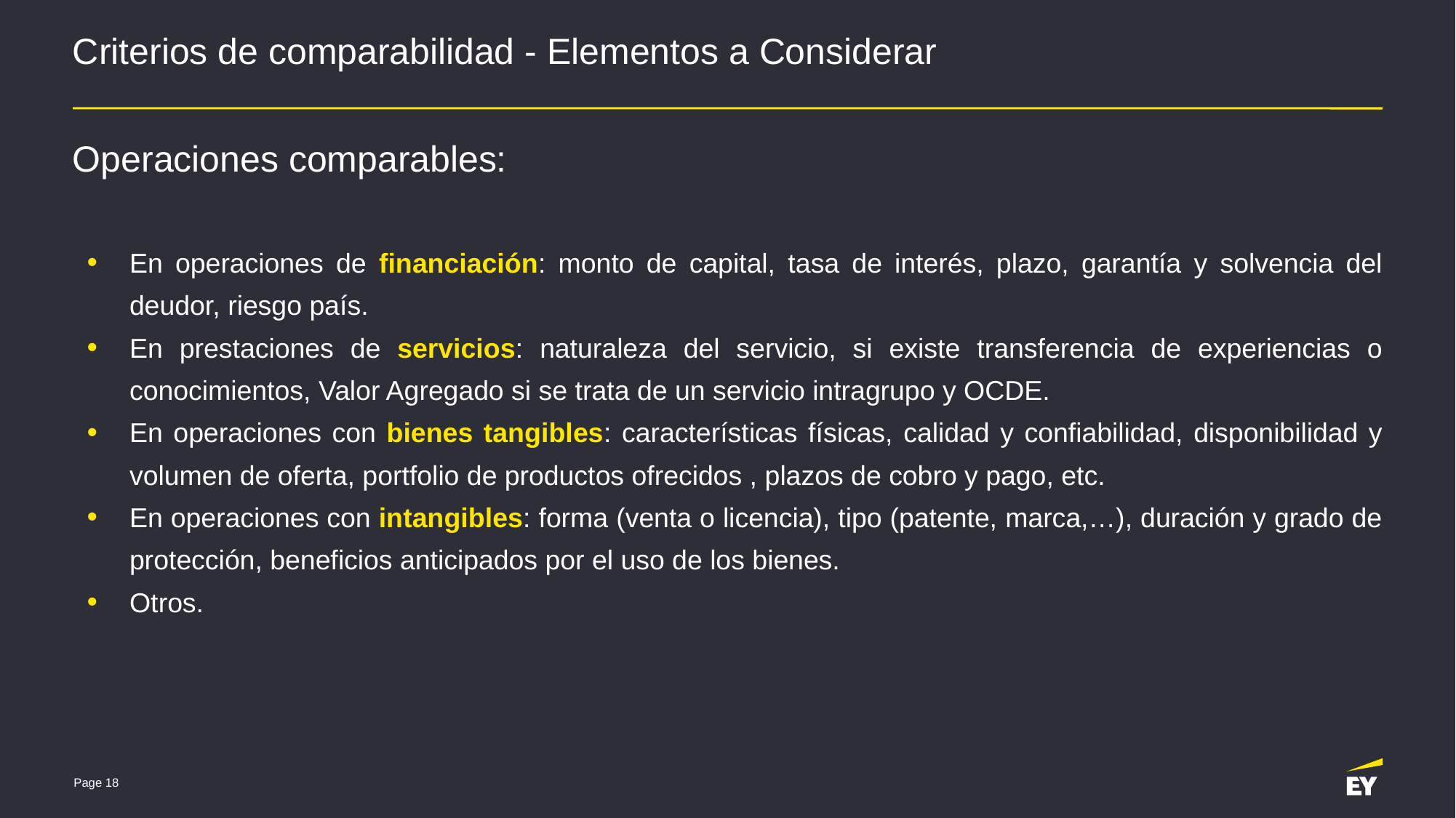

# Criterios de comparabilidad - Elementos a Considerar
Operaciones comparables:

En operaciones de financiación: monto de capital, tasa de interés, plazo, garantía y solvencia del deudor, riesgo país.
En prestaciones de servicios: naturaleza del servicio, si existe transferencia de experiencias o conocimientos, Valor Agregado si se trata de un servicio intragrupo y OCDE.
En operaciones con bienes tangibles: características físicas, calidad y confiabilidad, disponibilidad y volumen de oferta, portfolio de productos ofrecidos , plazos de cobro y pago, etc.
En operaciones con intangibles: forma (venta o licencia), tipo (patente, marca,…), duración y grado de protección, beneficios anticipados por el uso de los bienes.
Otros.

Page 18